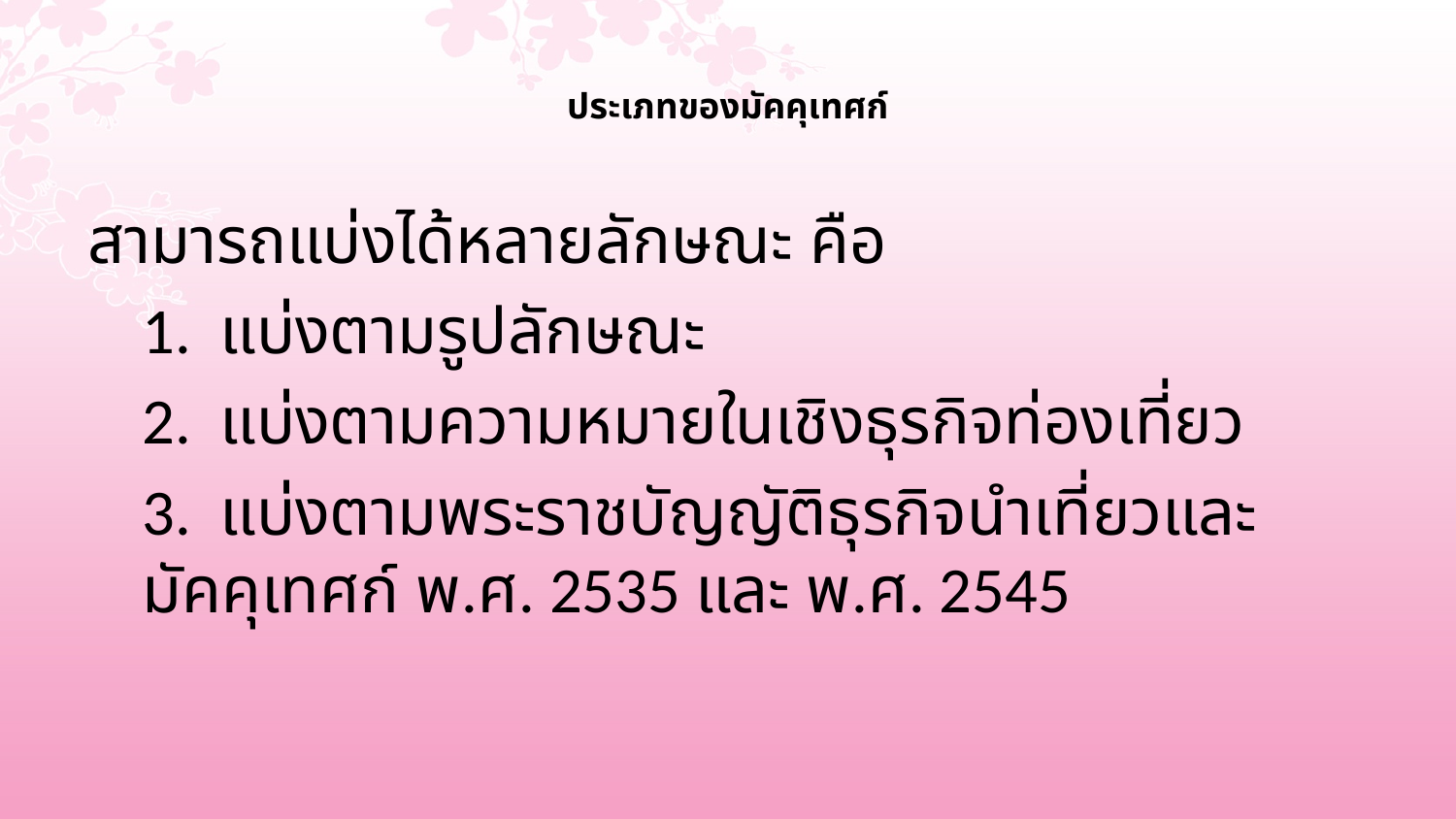

# ประเภทของมัคคุเทศก์
สามารถแบ่งได้หลายลักษณะ คือ
	1.  แบ่งตามรูปลักษณะ
	2.  แบ่งตามความหมายในเชิงธุรกิจท่องเที่ยว
	3.  แบ่งตามพระราชบัญญัติธุรกิจนำเที่ยวและมัคคุเทศก์ พ.ศ. 2535 และ พ.ศ. 2545